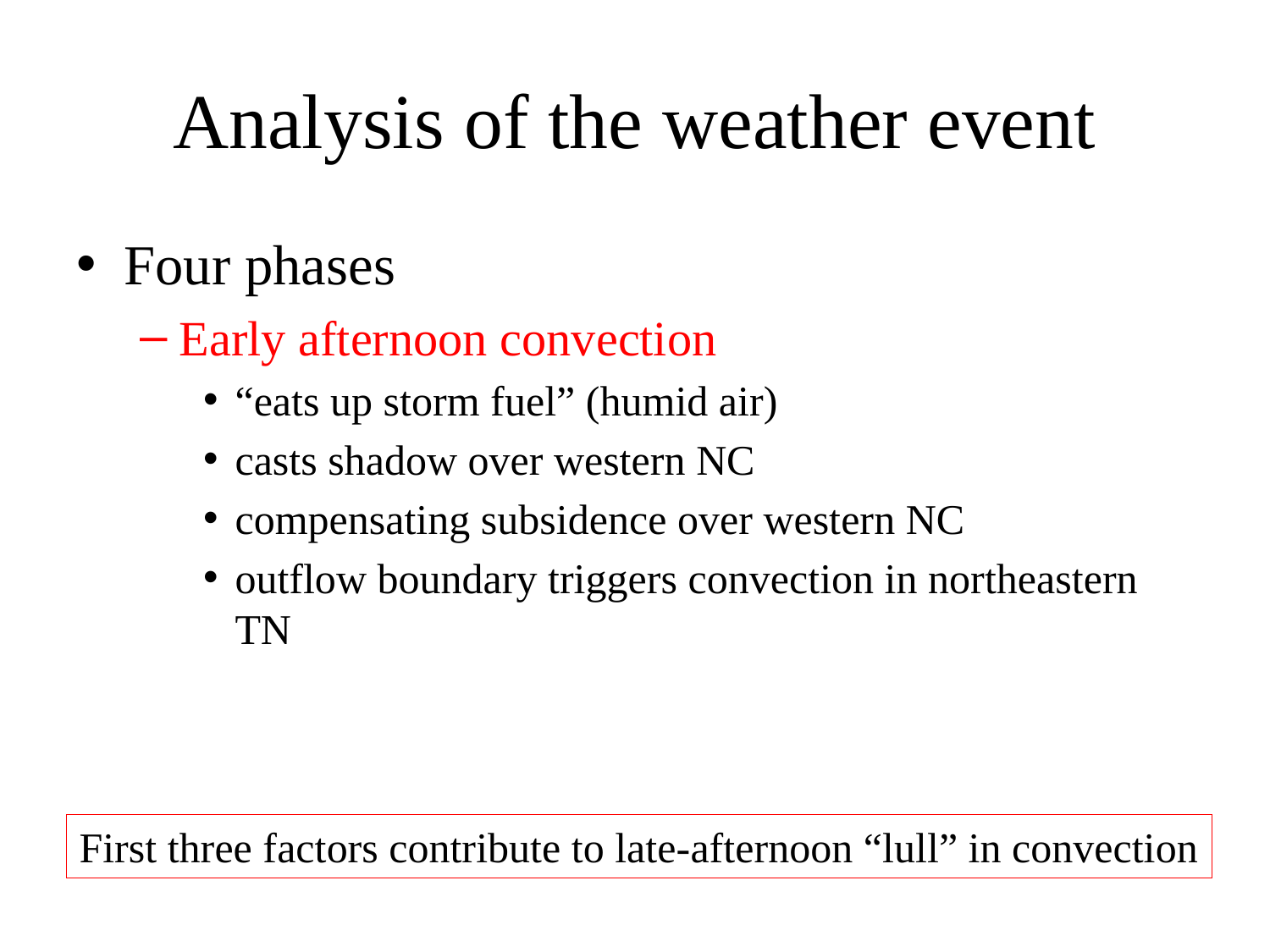

# Analysis of the weather event
Four phases
Early afternoon convection
“eats up storm fuel” (humid air)
casts shadow over western NC
compensating subsidence over western NC
outflow boundary triggers convection in northeastern TN
First three factors contribute to late-afternoon “lull” in convection